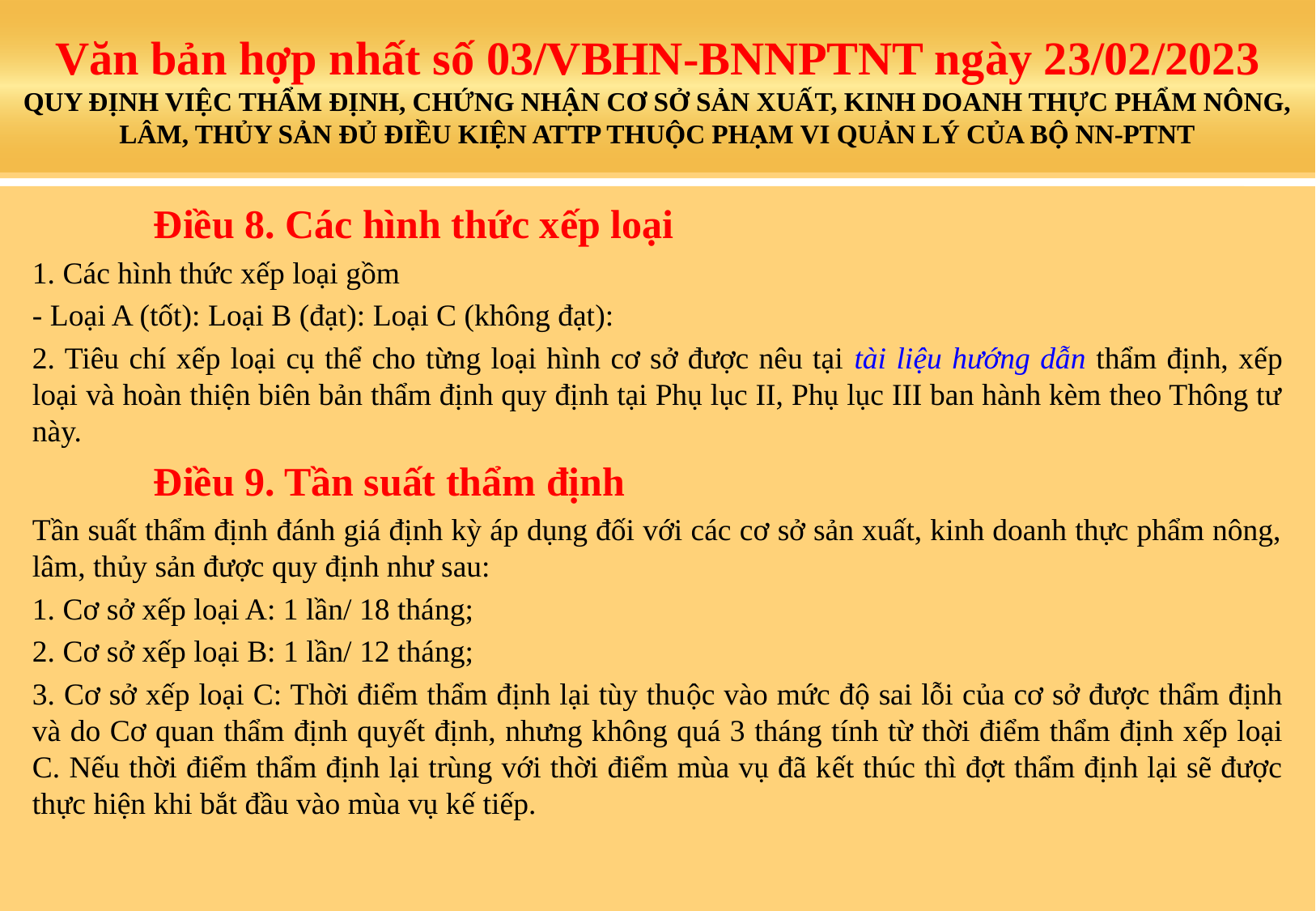

# Văn bản hợp nhất số 03/VBHN-BNNPTNT ngày 23/02/2023 QUY ĐỊNH VIỆC THẨM ĐỊNH, CHỨNG NHẬN CƠ SỞ SẢN XUẤT, KINH DOANH THỰC PHẨM NÔNG, LÂM, THỦY SẢN ĐỦ ĐIỀU KIỆN ATTP THUỘC PHẠM VI QUẢN LÝ CỦA BỘ NN-PTNT
	Điều 8. Các hình thức xếp loại
1. Các hình thức xếp loại gồm
- Loại A (tốt): Loại B (đạt): Loại C (không đạt):
2. Tiêu chí xếp loại cụ thể cho từng loại hình cơ sở được nêu tại tài liệu hướng dẫn thẩm định, xếp loại và hoàn thiện biên bản thẩm định quy định tại Phụ lục II, Phụ lục III ban hành kèm theo Thông tư này.
	Điều 9. Tần suất thẩm định
Tần suất thẩm định đánh giá định kỳ áp dụng đối với các cơ sở sản xuất, kinh doanh thực phẩm nông, lâm, thủy sản được quy định như sau:
1. Cơ sở xếp loại A: 1 lần/ 18 tháng;
2. Cơ sở xếp loại B: 1 lần/ 12 tháng;
3. Cơ sở xếp loại C: Thời điểm thẩm định lại tùy thuộc vào mức độ sai lỗi của cơ sở được thẩm định và do Cơ quan thẩm định quyết định, nhưng không quá 3 tháng tính từ thời điểm thẩm định xếp loại C. Nếu thời điểm thẩm định lại trùng với thời điểm mùa vụ đã kết thúc thì đợt thẩm định lại sẽ được thực hiện khi bắt đầu vào mùa vụ kế tiếp.